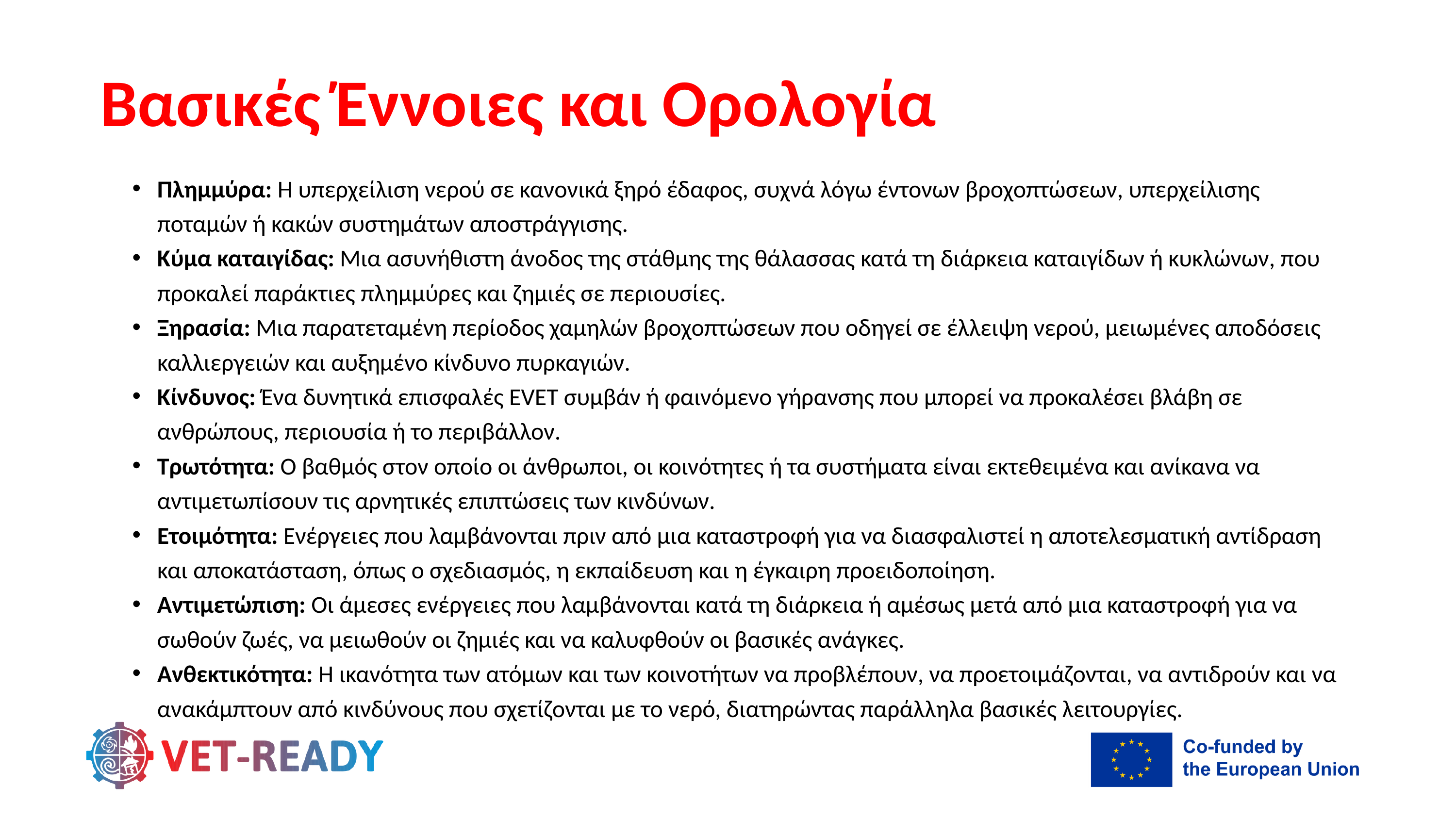

Βασικές Έννοιες και Ορολογία
Πλημμύρα: Η υπερχείλιση νερού σε κανονικά ξηρό έδαφος, συχνά λόγω έντονων βροχοπτώσεων, υπερχείλισης ποταμών ή κακών συστημάτων αποστράγγισης.
Κύμα καταιγίδας: Μια ασυνήθιστη άνοδος της στάθμης της θάλασσας κατά τη διάρκεια καταιγίδων ή κυκλώνων, που προκαλεί παράκτιες πλημμύρες και ζημιές σε περιουσίες.
Ξηρασία: Μια παρατεταμένη περίοδος χαμηλών βροχοπτώσεων που οδηγεί σε έλλειψη νερού, μειωμένες αποδόσεις καλλιεργειών και αυξημένο κίνδυνο πυρκαγιών.
Κίνδυνος: Ένα δυνητικά επισφαλές EVET συμβάν ή φαινόμενο γήρανσης που μπορεί να προκαλέσει βλάβη σε ανθρώπους, περιουσία ή το περιβάλλον.
Τρωτότητα: Ο βαθμός στον οποίο οι άνθρωποι, οι κοινότητες ή τα συστήματα είναι εκτεθειμένα και ανίκανα να αντιμετωπίσουν τις αρνητικές επιπτώσεις των κινδύνων.
Ετοιμότητα: Ενέργειες που λαμβάνονται πριν από μια καταστροφή για να διασφαλιστεί η αποτελεσματική αντίδραση και αποκατάσταση, όπως ο σχεδιασμός, η εκπαίδευση και η έγκαιρη προειδοποίηση.
Αντιμετώπιση: Οι άμεσες ενέργειες που λαμβάνονται κατά τη διάρκεια ή αμέσως μετά από μια καταστροφή για να σωθούν ζωές, να μειωθούν οι ζημιές και να καλυφθούν οι βασικές ανάγκες.
Ανθεκτικότητα: Η ικανότητα των ατόμων και των κοινοτήτων να προβλέπουν, να προετοιμάζονται, να αντιδρούν και να ανακάμπτουν από κινδύνους που σχετίζονται με το νερό, διατηρώντας παράλληλα βασικές λειτουργίες.